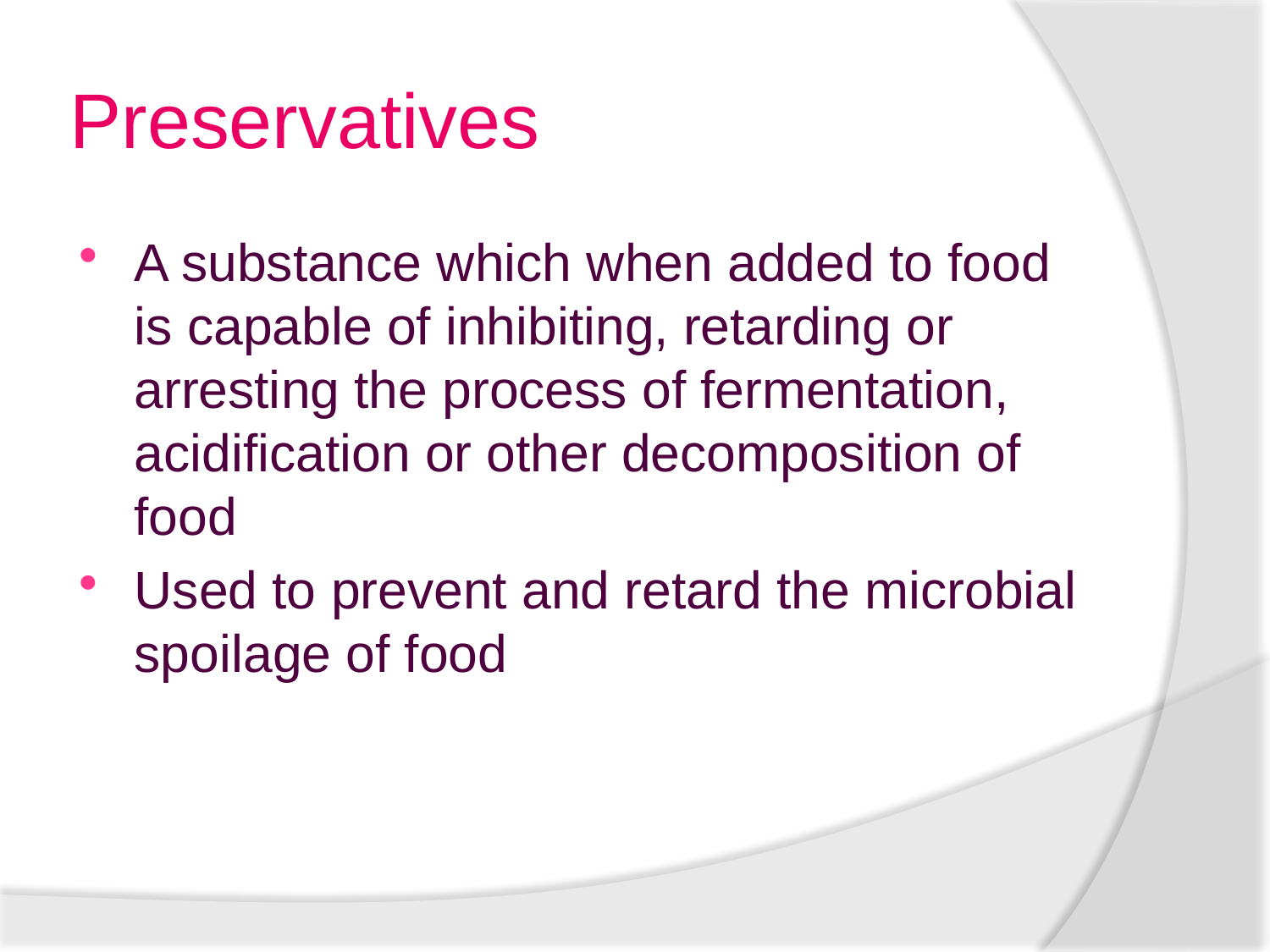

# Preservatives
A substance which when added to food is capable of inhibiting, retarding or arresting the process of fermentation, acidification or other decomposition of food
Used to prevent and retard the microbial spoilage of food